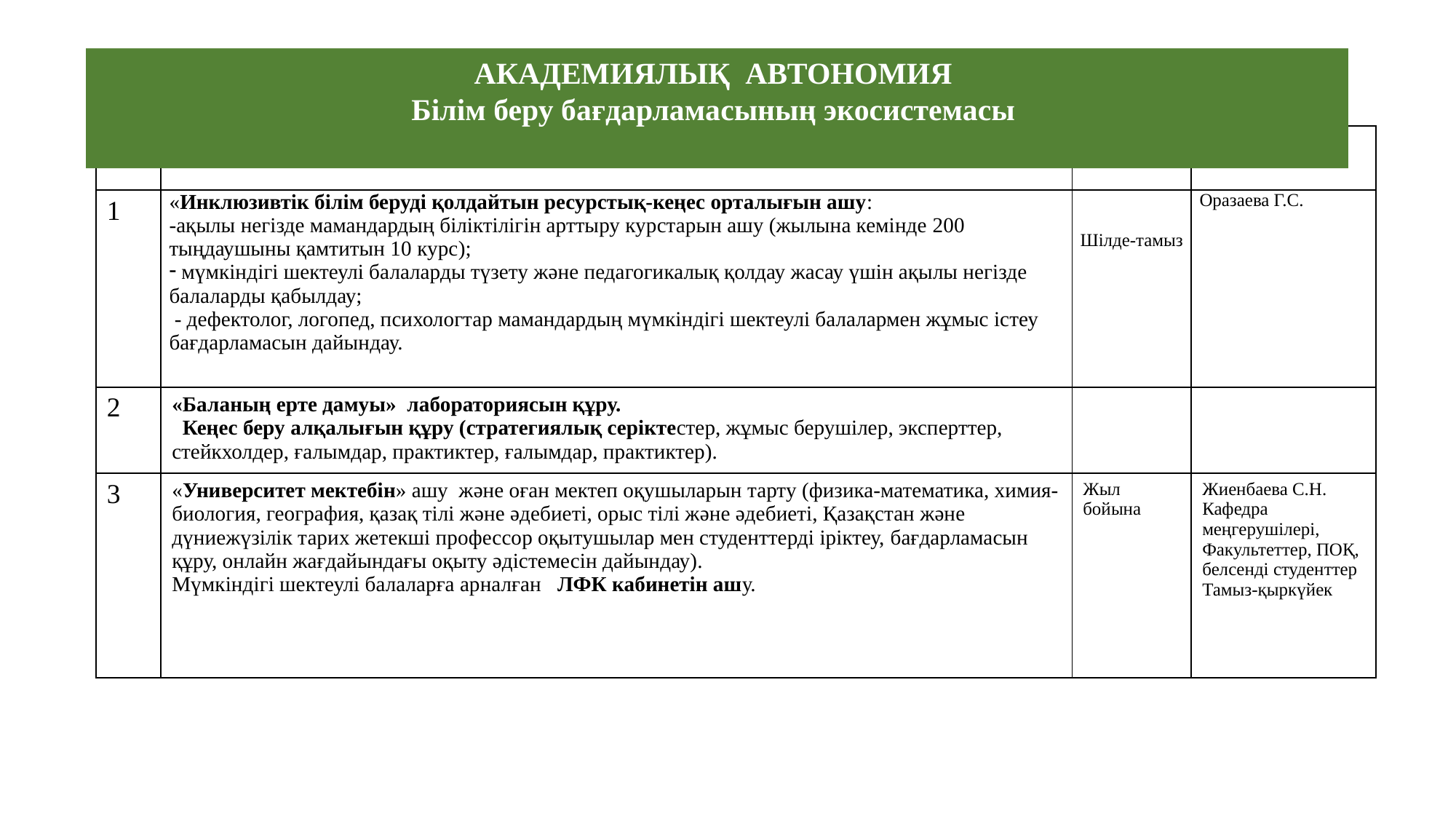

АКАДЕМИЯЛЫҚ  АВТОНОМИЯ
Білім беру бағдарламасының экосистемасы

| № | Іс-шаралар | Мерзімі | Жауаптылар |
| --- | --- | --- | --- |
| 1 | «Инклюзивтік білім беруді қолдайтын ресурстық-кеңес орталығын ашу: -ақылы негізде мамандардың біліктілігін арттыру курстарын ашу (жылына кемінде 200 тыңдаушыны қамтитын 10 курс); мүмкіндігі шектеулі балаларды түзету және педагогикалық қолдау жасау үшін ақылы негізде балаларды қабылдау; - дефектолог, логопед, психологтар мамандардың мүмкіндігі шектеулі балалармен жұмыс істеу бағдарламасын дайындау. | Шілде-тамыз | Оразаева Г.С. |
| 2 | «Баланың ерте дамуы» лабораториясын құру. Кеңес беру алқалығын құру (стратегиялық серіктестер, жұмыс берушілер, эксперттер, стейкхолдер, ғалымдар, практиктер, ғалымдар, практиктер). |  |  |
| 3 | «Университет мектебін» ашу және оған мектеп оқушыларын тарту (физика-математика, химия-биология, география, қазақ тілі және әдебиеті, орыс тілі және әдебиеті, Қазақстан және дүниежүзілік тарих жетекші профессор оқытушылар мен студенттерді іріктеу, бағдарламасын құру, онлайн жағдайындағы оқыту әдістемесін дайындау). Мүмкіндігі шектеулі балаларға арналған ЛФК кабинетін ашу. | Жыл бойына | Жиенбаева С.Н. Кафедра меңгерушілері, Факультеттер, ПОҚ, белсенді студенттер Тамыз-қыркүйек |